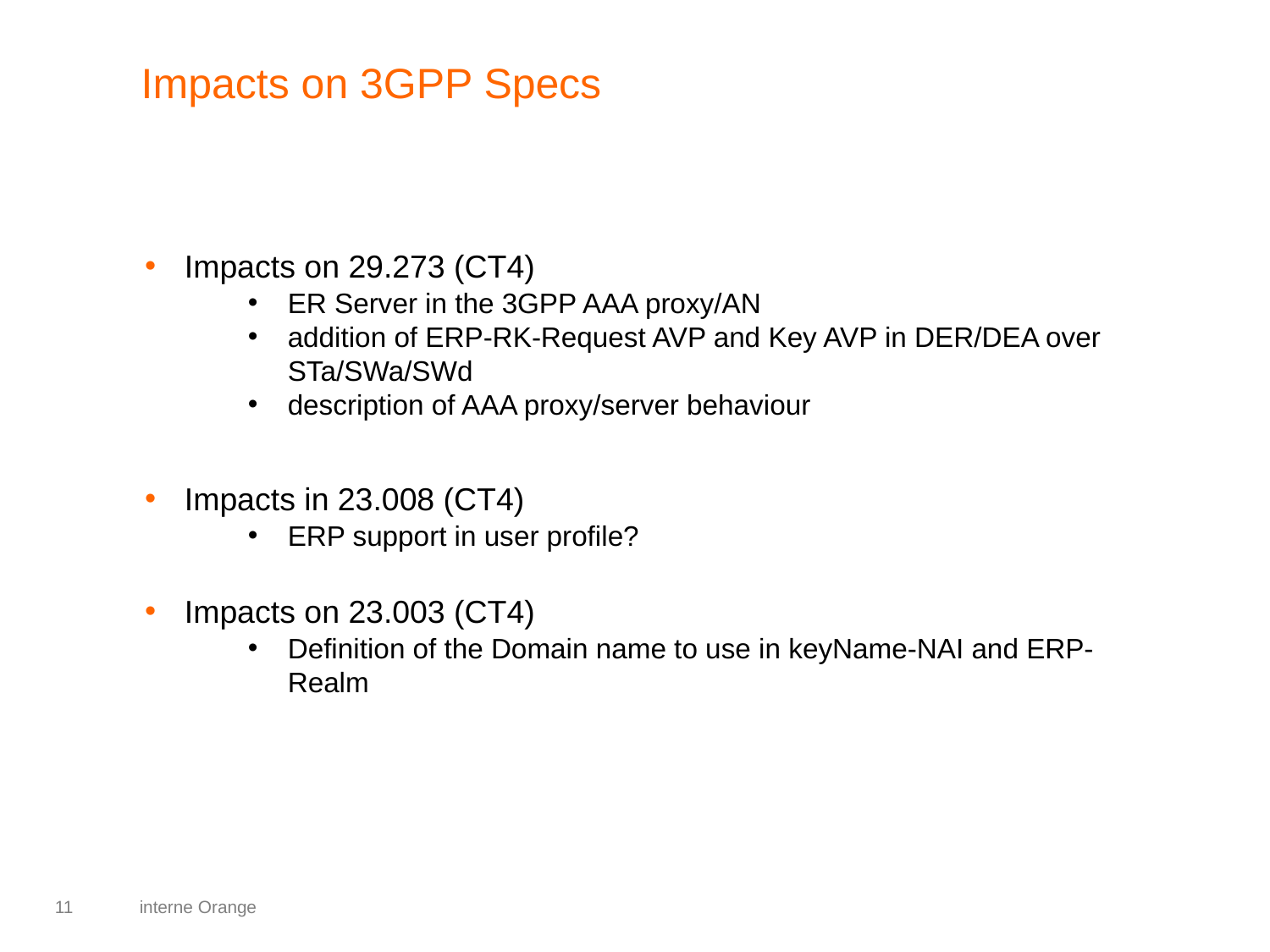

# Impacts on 3GPP Specs
Impacts on 29.273 (CT4)
ER Server in the 3GPP AAA proxy/AN
addition of ERP-RK-Request AVP and Key AVP in DER/DEA over STa/SWa/SWd
description of AAA proxy/server behaviour

Impacts in 23.008 (CT4)
ERP support in user profile?

Impacts on 23.003 (CT4)
Definition of the Domain name to use in keyName-NAI and ERP-Realm